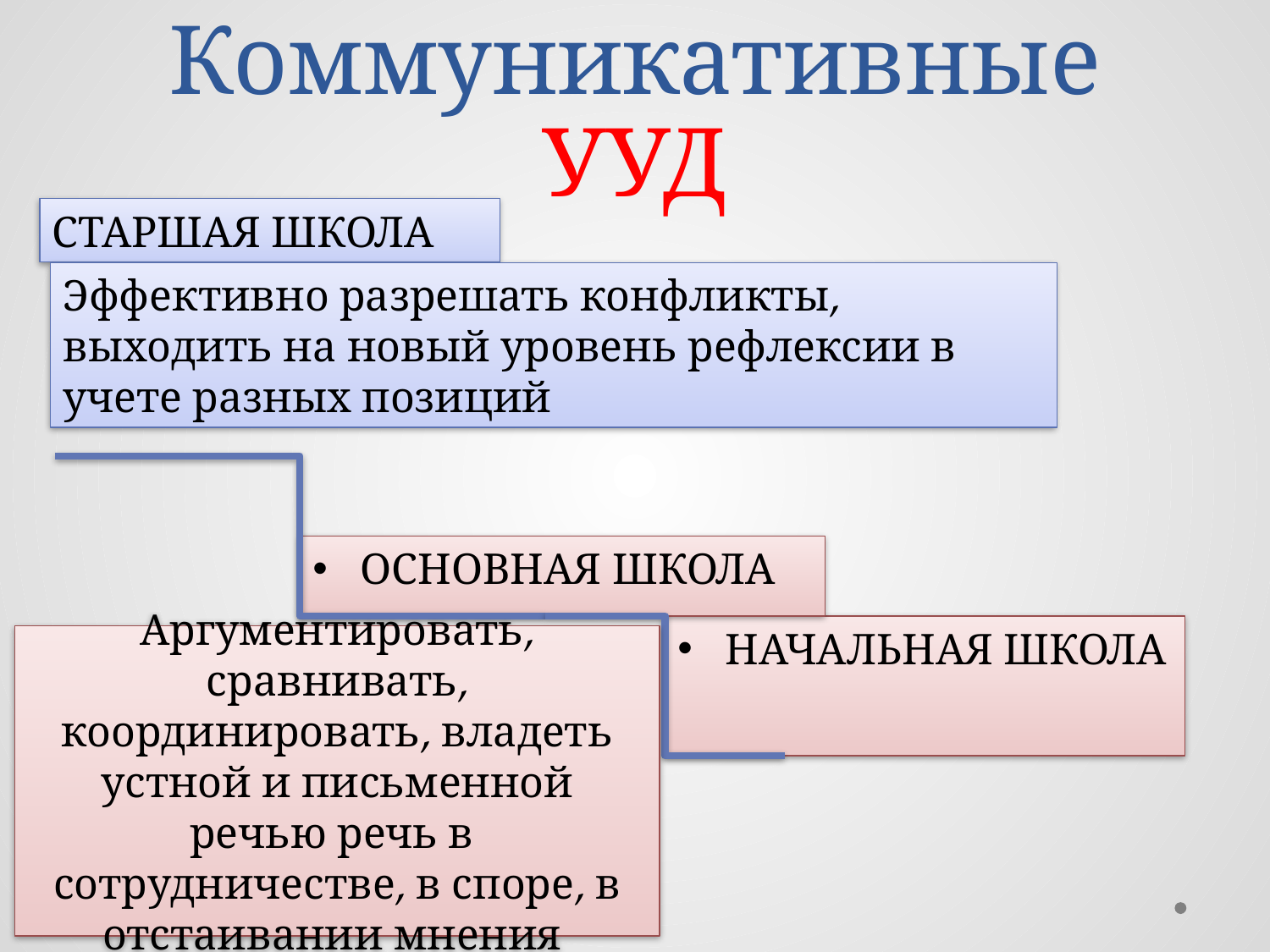

# Коммуникативные УУД
СТАРШАЯ ШКОЛА
Эффективно разрешать конфликты, выходить на новый уровень рефлексии в учете разных позиций
ОСНОВНАЯ ШКОЛА
НАЧАЛЬНАЯ ШКОЛА

Аргументировать, сравнивать, координировать, владеть устной и письменной речью речь в  сотрудничестве, в споре, в отстаивании мнения